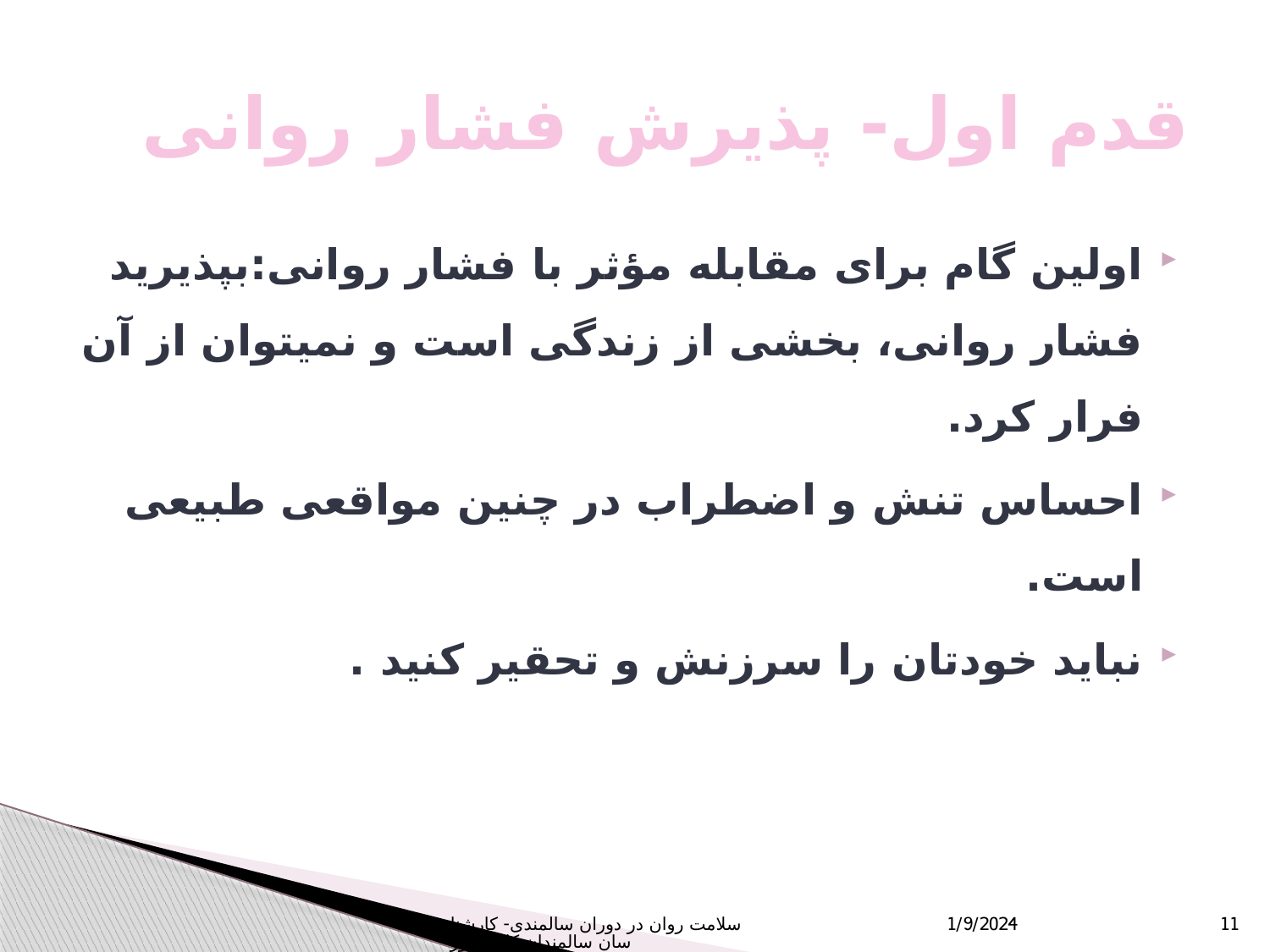

# قدم اول- پذیرش فشار روانی
اولین گام برای مقابله مؤثر با فشار روانی:بپذیرید فشار روانی، بخشی از زندگی است و نمیتوان از آن فرار کرد.
احساس تنش و اضطراب در چنین مواقعی طبیعی است.
نباید خودتان را سرزنش و تحقیر کنید .
سلامت روان در دوران سالمندی- کارشناسان سالمندان کل کشور
1/9/2024
11